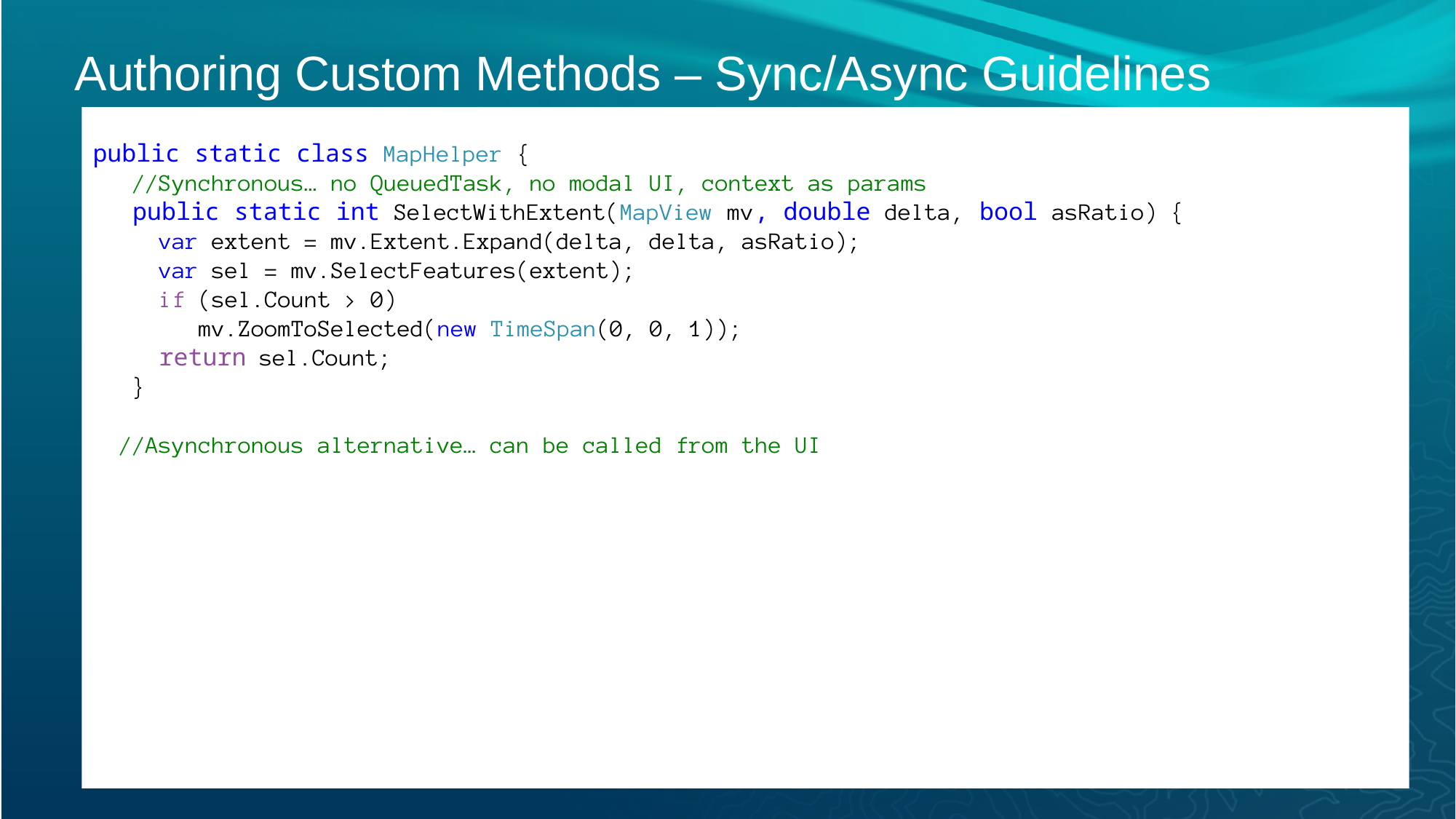

# Authoring Custom Methods – Sync/Async Guidelines

public static class MapHelper {
   //Synchronous… no QueuedTask, no modal UI, context as params
   public static int SelectWithExtent(MapView mv, double delta, bool asRatio) {
     var extent = mv.Extent.Expand(delta, delta, asRatio);
     var sel = mv.SelectFeatures(extent);
     if (sel.Count > 0)
        mv.ZoomToSelected(new TimeSpan(0, 0, 1));
     return sel.Count;
   }

  //Asynchronous alternative… can be called from the UI